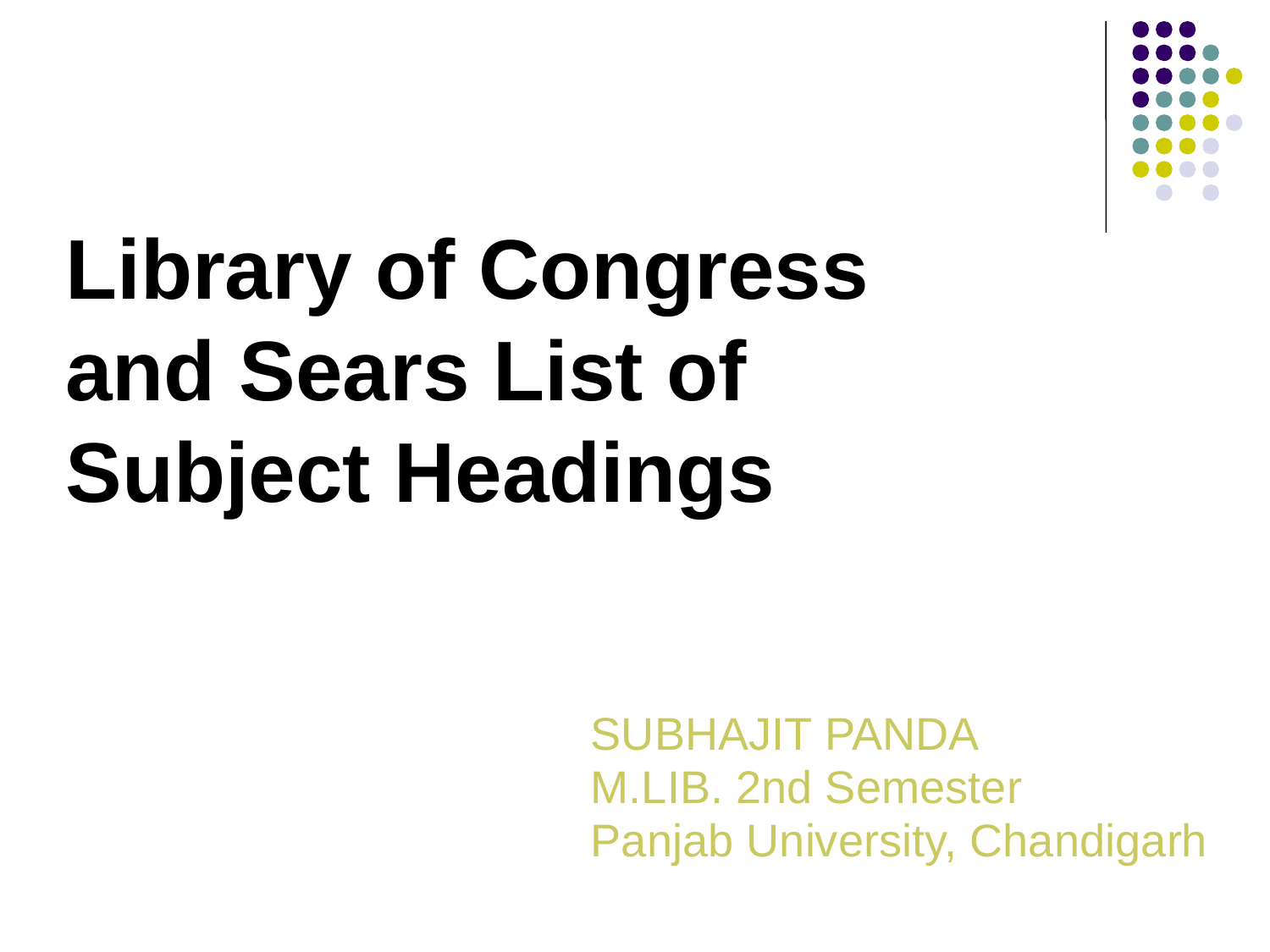

Library of Congress
and Sears List of
Subject Headings
SUBHAJIT PANDA
M.LIB. 2nd Semester
Panjab University, Chandigarh